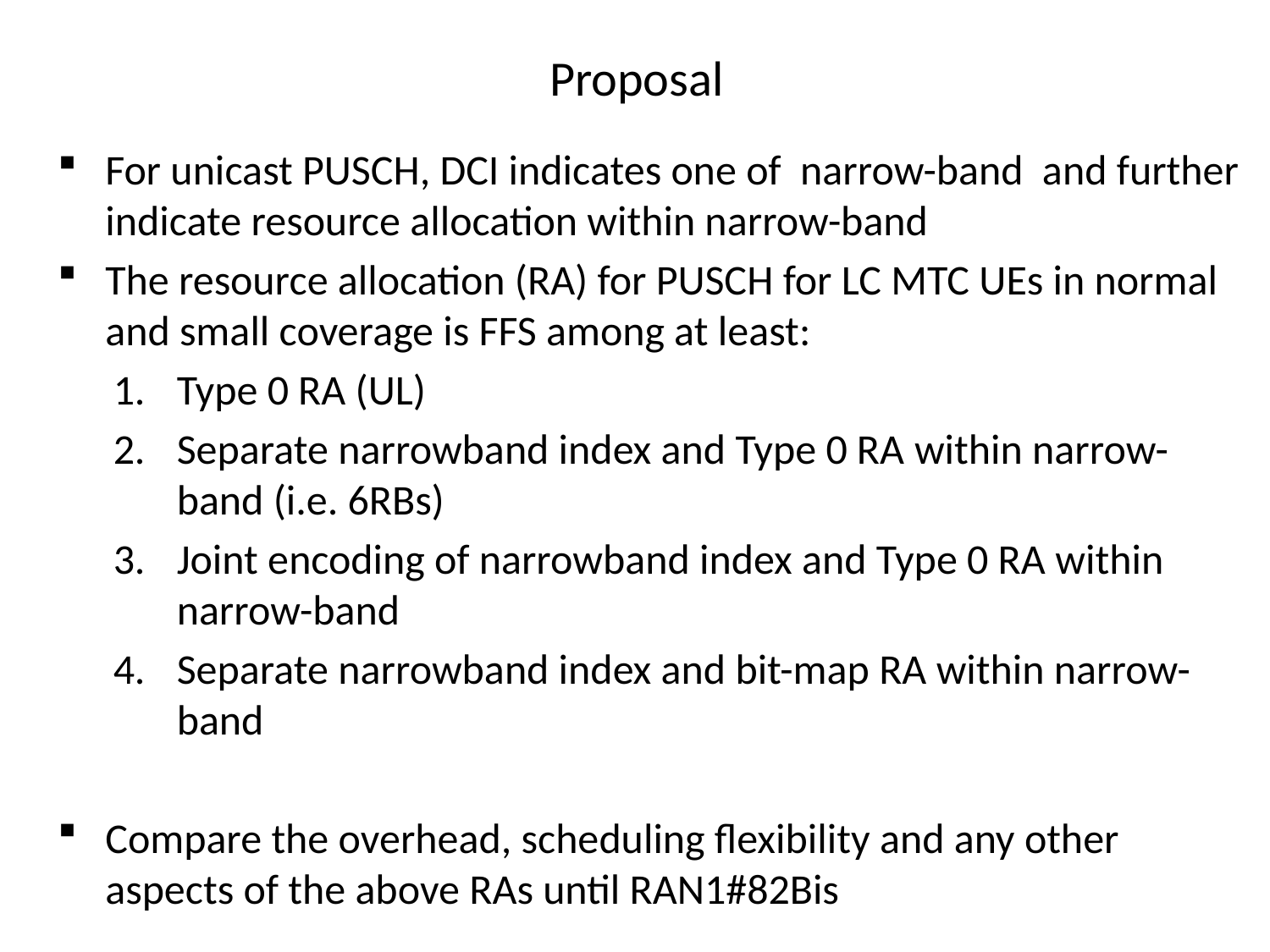

# Proposal
For unicast PUSCH, DCI indicates one of  narrow-band  and further indicate resource allocation within narrow-band
The resource allocation (RA) for PUSCH for LC MTC UEs in normal and small coverage is FFS among at least:
Type 0 RA (UL)
Separate narrowband index and Type 0 RA within narrow-band (i.e. 6RBs)
Joint encoding of narrowband index and Type 0 RA within narrow-band
Separate narrowband index and bit-map RA within narrow-band

Compare the overhead, scheduling flexibility and any other aspects of the above RAs until RAN1#82Bis